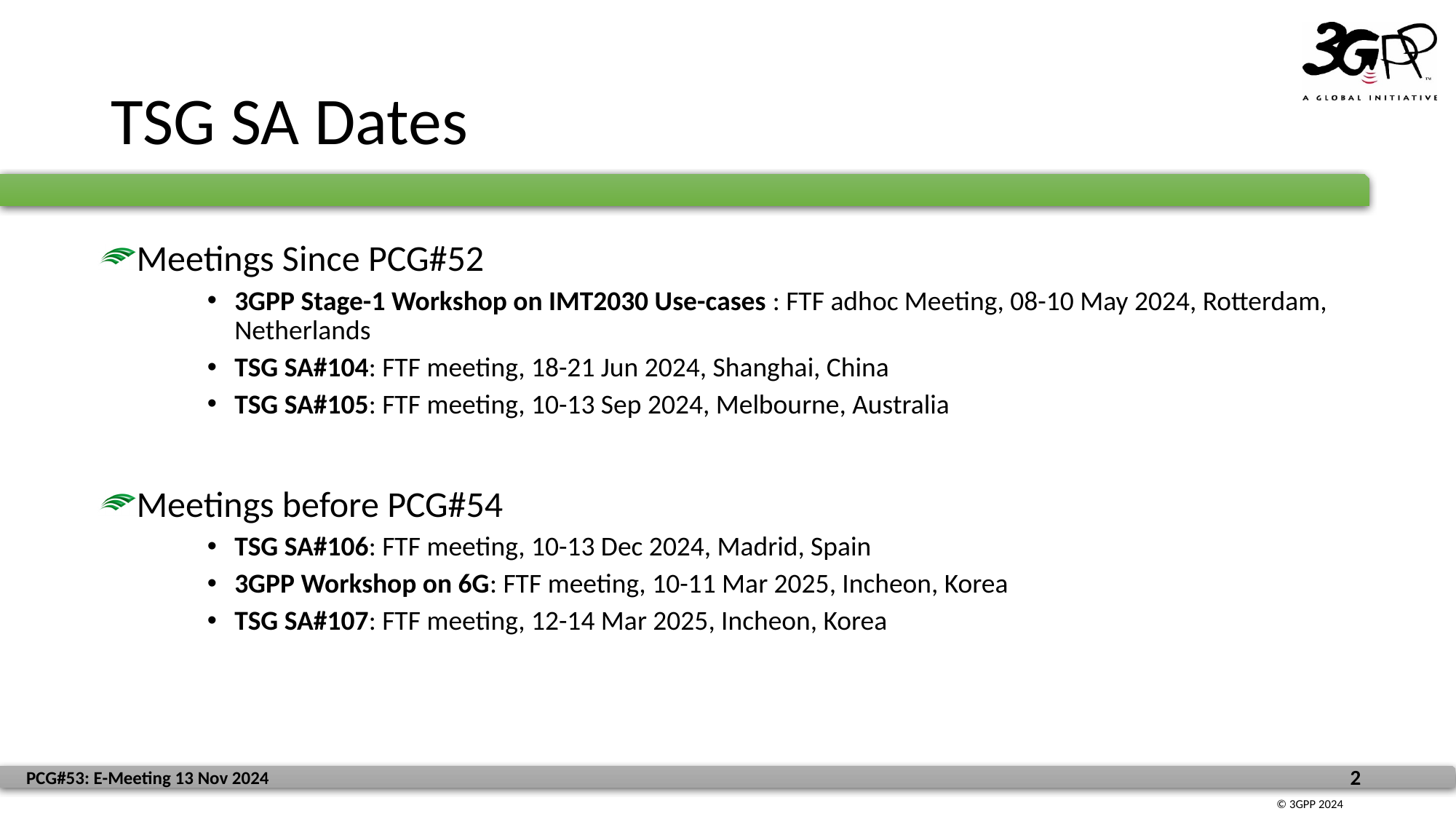

# TSG SA Dates
Meetings Since PCG#52
3GPP Stage-1 Workshop on IMT2030 Use-cases : FTF adhoc Meeting, 08-10 May 2024, Rotterdam, Netherlands
TSG SA#104: FTF meeting, 18-21 Jun 2024, Shanghai, China
TSG SA#105: FTF meeting, 10-13 Sep 2024, Melbourne, Australia

Meetings before PCG#54
TSG SA#106: FTF meeting, 10-13 Dec 2024, Madrid, Spain
3GPP Workshop on 6G: FTF meeting, 10-11 Mar 2025, Incheon, Korea
TSG SA#107: FTF meeting, 12-14 Mar 2025, Incheon, Korea